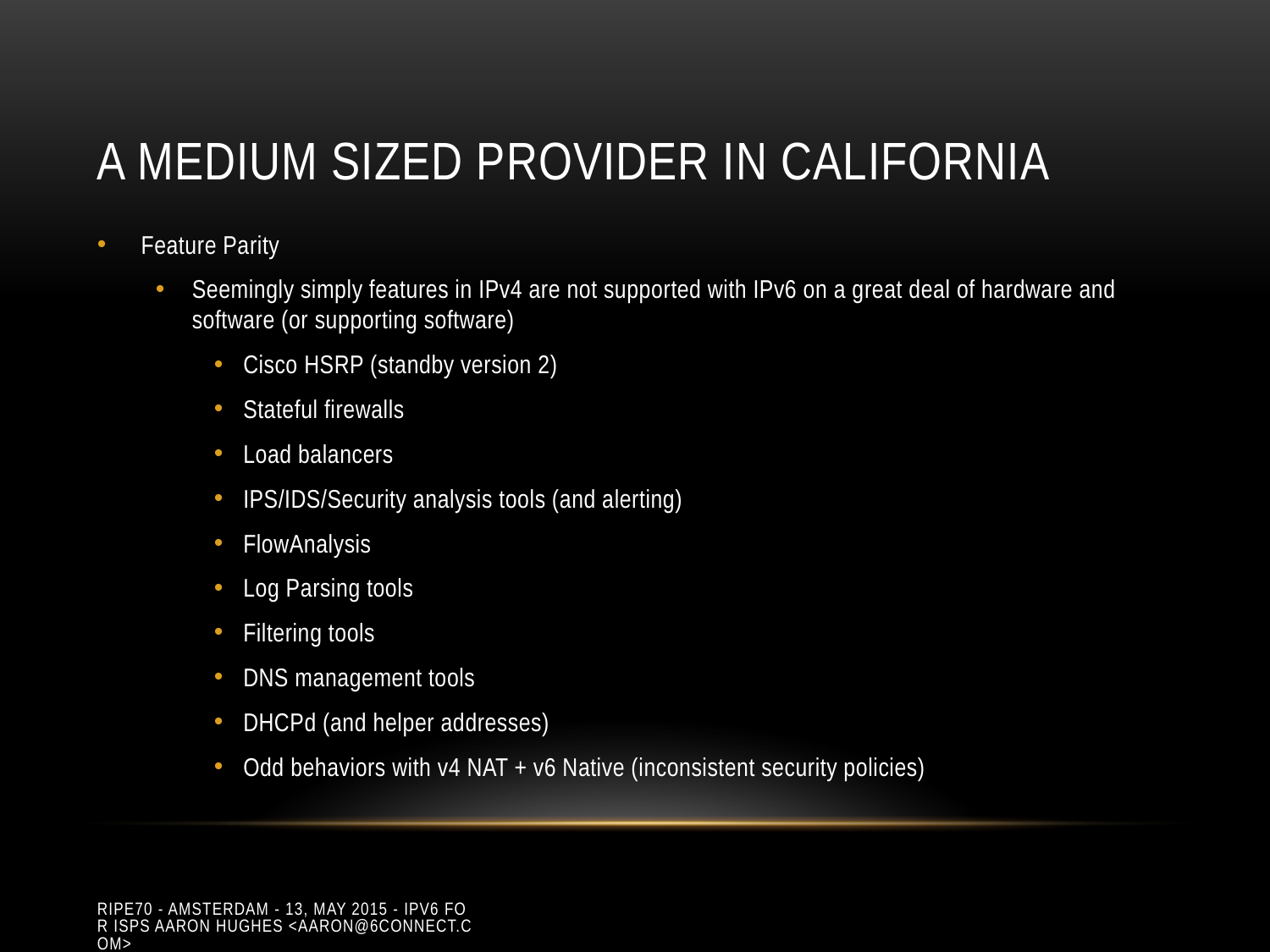

# A medium sized provider in California
Feature Parity
Seemingly simply features in IPv4 are not supported with IPv6 on a great deal of hardware and software (or supporting software)
Cisco HSRP (standby version 2)
Stateful firewalls
Load balancers
IPS/IDS/Security analysis tools (and alerting)
FlowAnalysis
Log Parsing tools
Filtering tools
DNS management tools
DHCPd (and helper addresses)
Odd behaviors with v4 NAT + v6 Native (inconsistent security policies)

RIPE70 - Amsterdam - 13, May 2015 - IPv6 for ISPs Aaron Hughes <aaron@6connect.com>